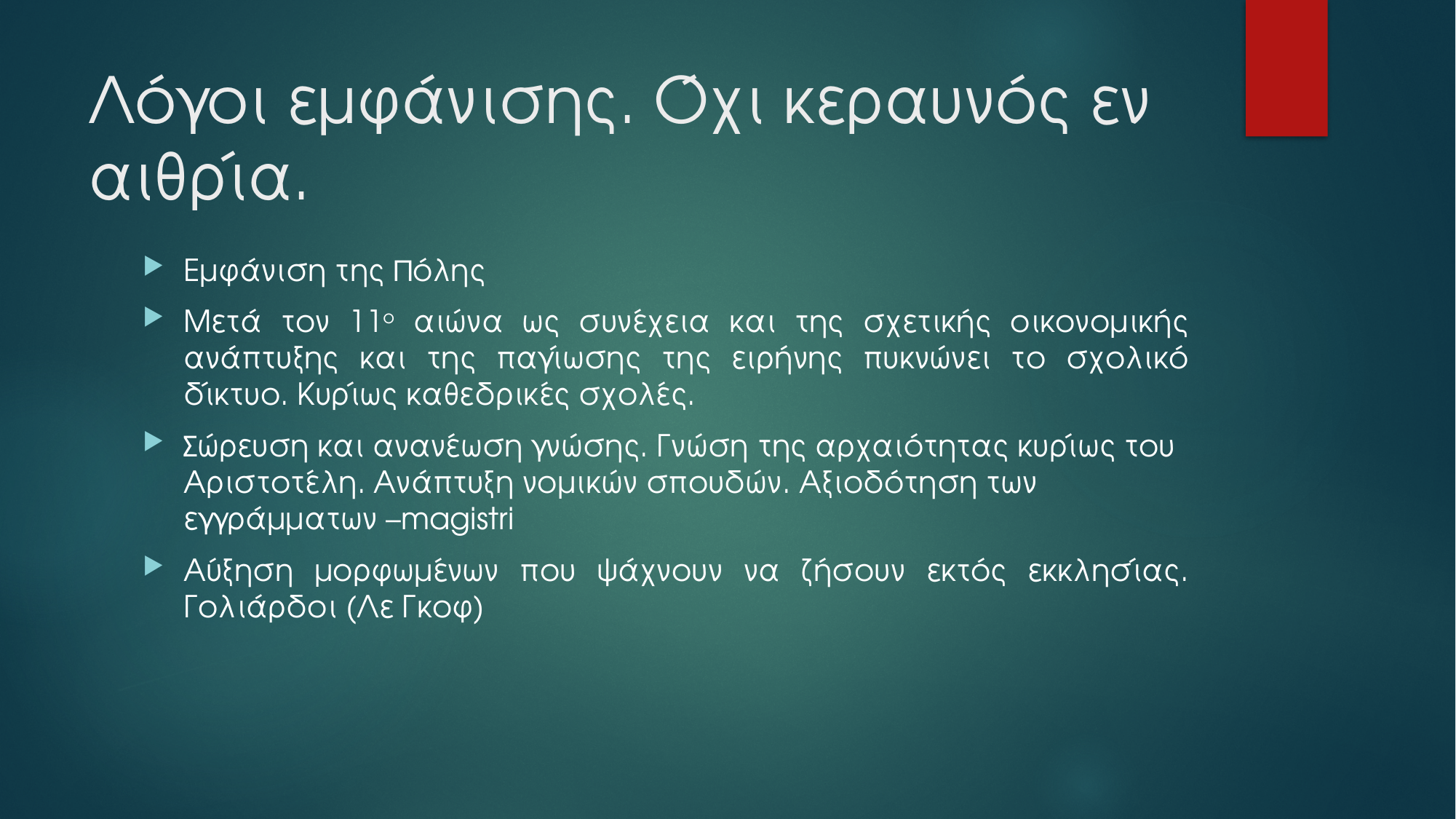

# Λόγοι εμφάνισης. Όχι κεραυνός εν αιθρία.
Εμφάνιση της Πόλης
Μετά τον 11ο αιώνα ως συνέχεια και της σχετικής οικονομικής ανάπτυξης και της παγίωσης της ειρήνης πυκνώνει το σχολικό δίκτυο. Κυρίως καθεδρικές σχολές.
Σώρευση και ανανέωση γνώσης. Γνώση της αρχαιότητας κυρίως του Αριστοτέλη. Ανάπτυξη νομικών σπουδών. Αξιοδότηση των εγγράμματων –magistri
Αύξηση μορφωμένων που ψάχνουν να ζήσουν εκτός εκκλησίας. Γολιάρδοι (Λε Γκοφ)